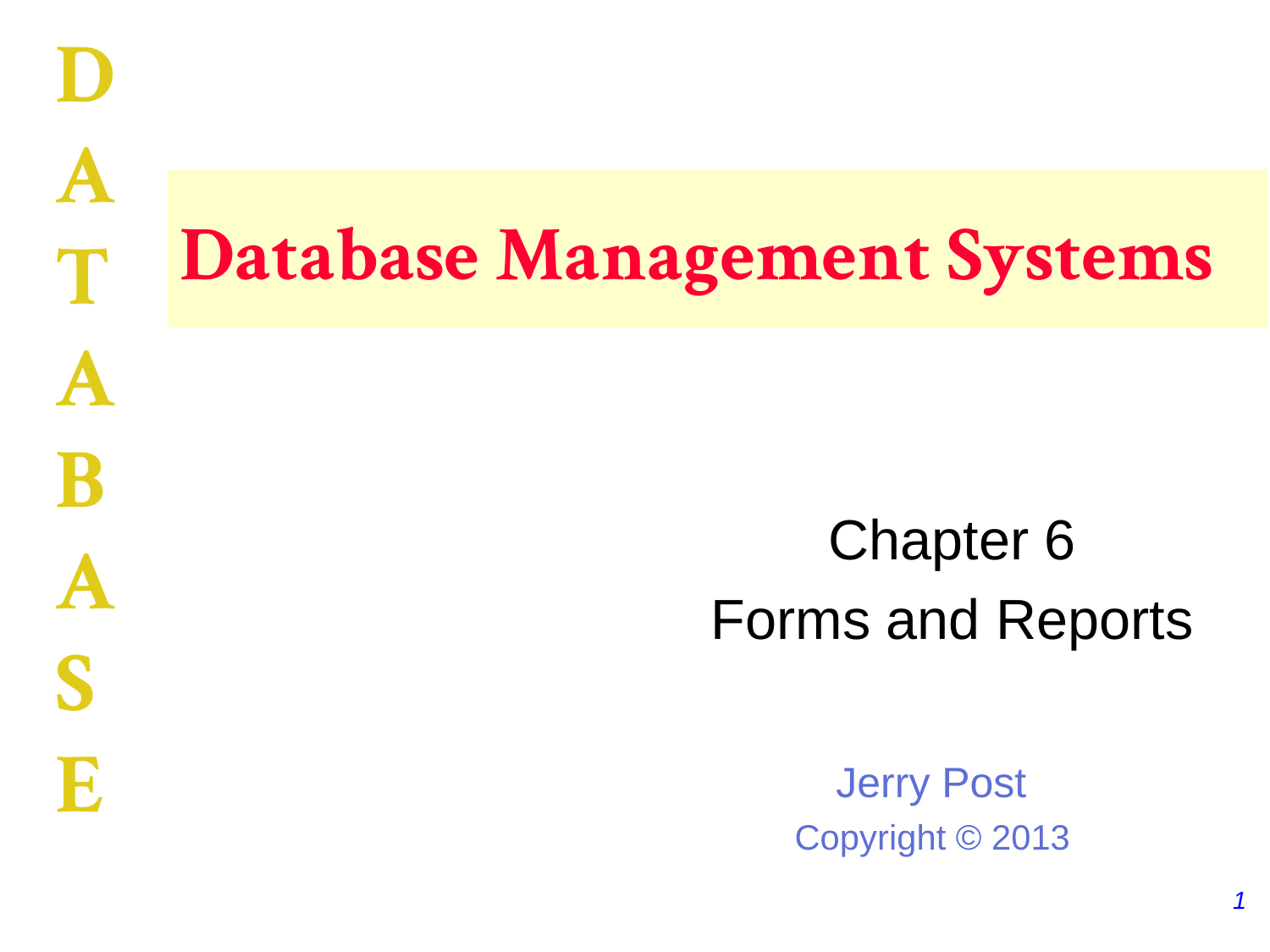

# Database Management Systems
Chapter 6
Forms and Reports
1